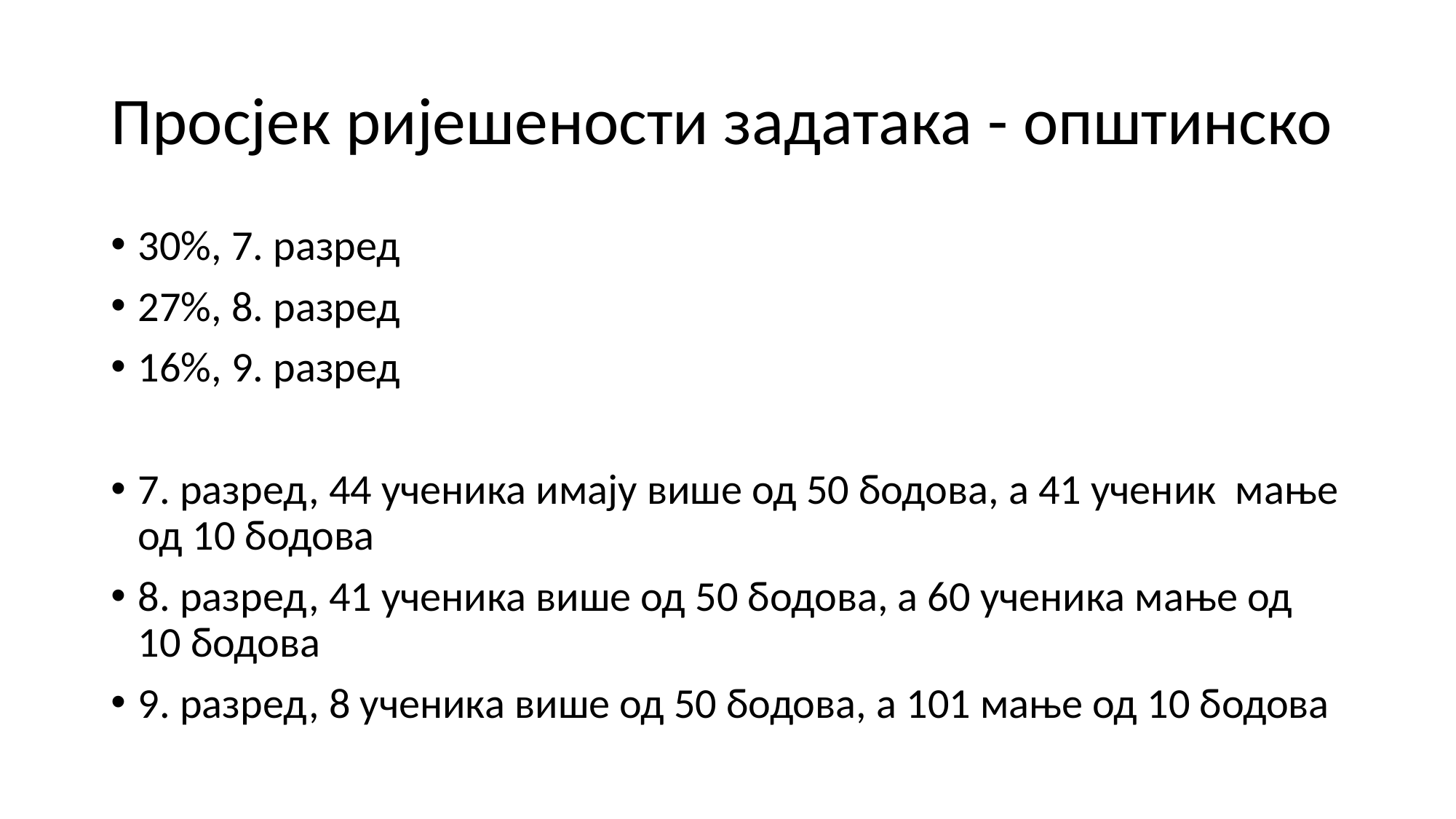

# Просјек ријешености задатака - општинско
30%, 7. разред
27%, 8. разред
16%, 9. разред

7. разред, 44 ученика имају више од 50 бодова, а 41 ученик  мање од 10 бодова
8. разред, 41 ученика више од 50 бодова, а 60 ученика мање од 10 бодова
9. разред, 8 ученика више од 50 бодова, а 101 мање од 10 бодова